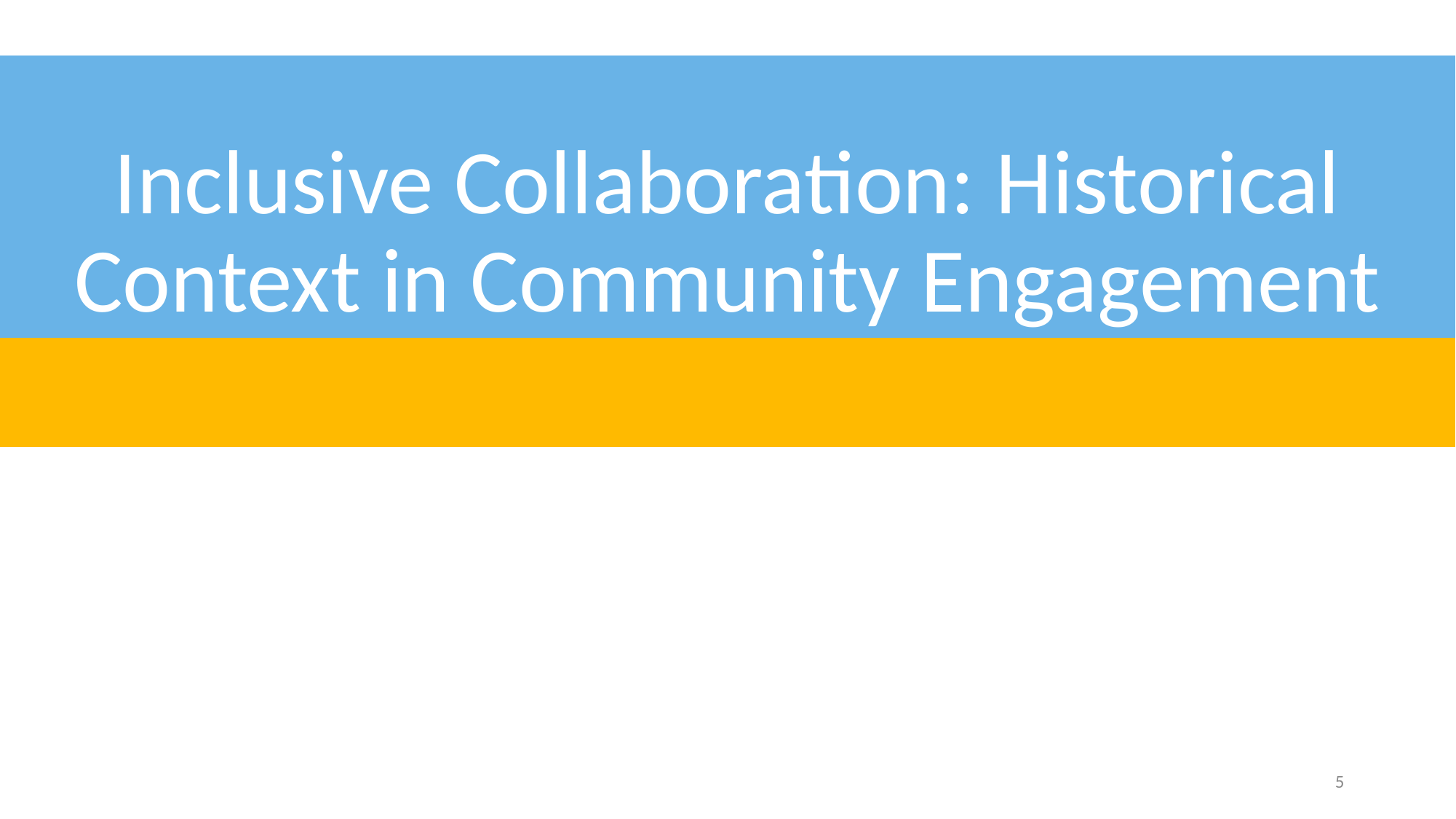

# Inclusive Collaboration: Historical Context in Community Engagement

5